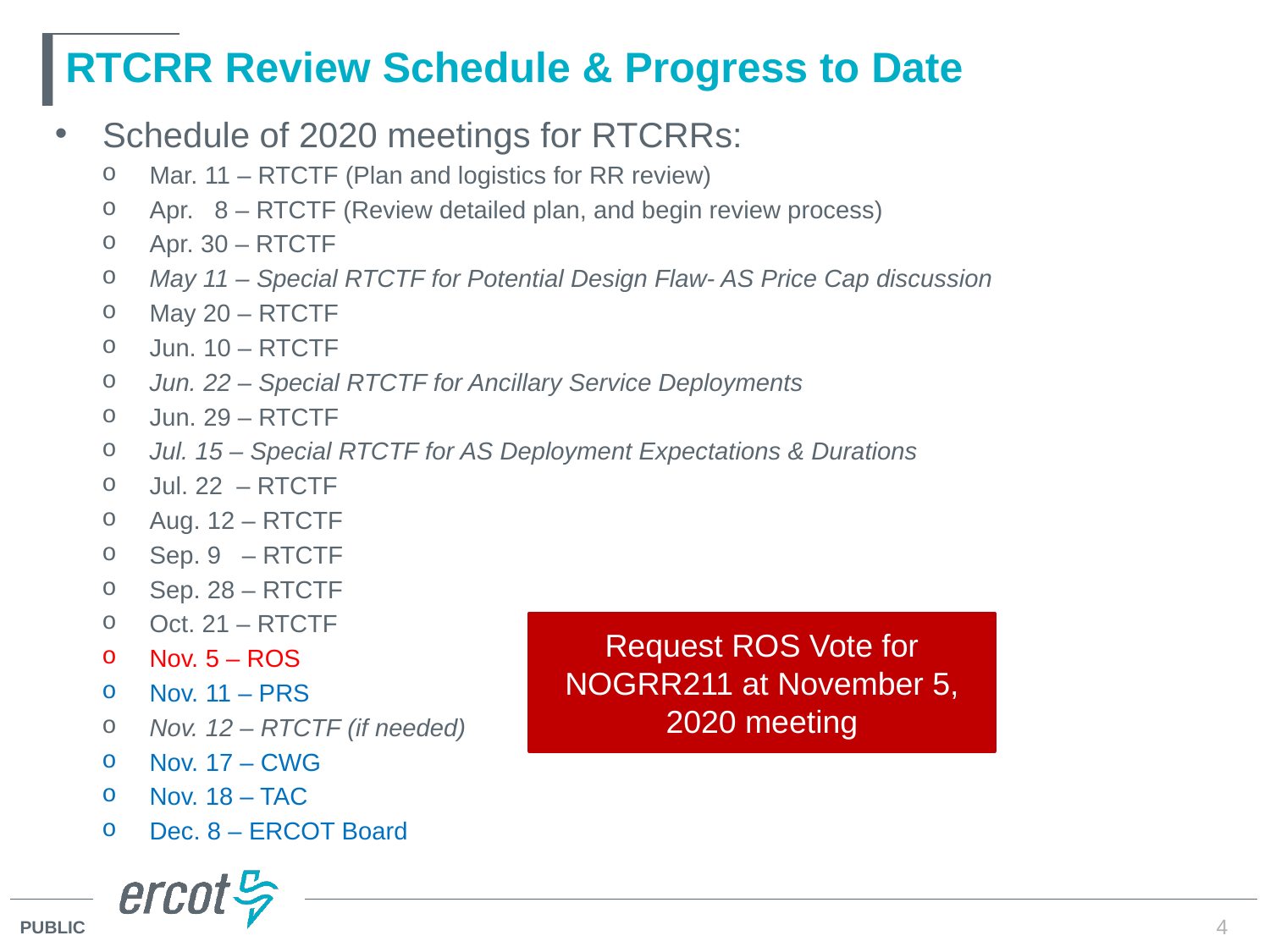

# RTCRR Review Schedule & Progress to Date
Schedule of 2020 meetings for RTCRRs:
Mar. 11 – RTCTF (Plan and logistics for RR review)
Apr.   8 – RTCTF (Review detailed plan, and begin review process)
Apr. 30 – RTCTF
May 11 – Special RTCTF for Potential Design Flaw- AS Price Cap discussion
May 20 – RTCTF
Jun. 10 – RTCTF
Jun. 22 – Special RTCTF for Ancillary Service Deployments
Jun. 29 – RTCTF
Jul. 15 – Special RTCTF for AS Deployment Expectations & Durations
Jul. 22  – RTCTF
Aug. 12 – RTCTF
Sep. 9   – RTCTF
Sep. 28 – RTCTF
Oct. 21 – RTCTF
Nov. 5 – ROS
Nov. 11 – PRS
Nov. 12 – RTCTF (if needed)
Nov. 17 – CWG
Nov. 18 – TAC
Dec. 8 – ERCOT Board
Request ROS Vote for NOGRR211 at November 5, 2020 meeting
4